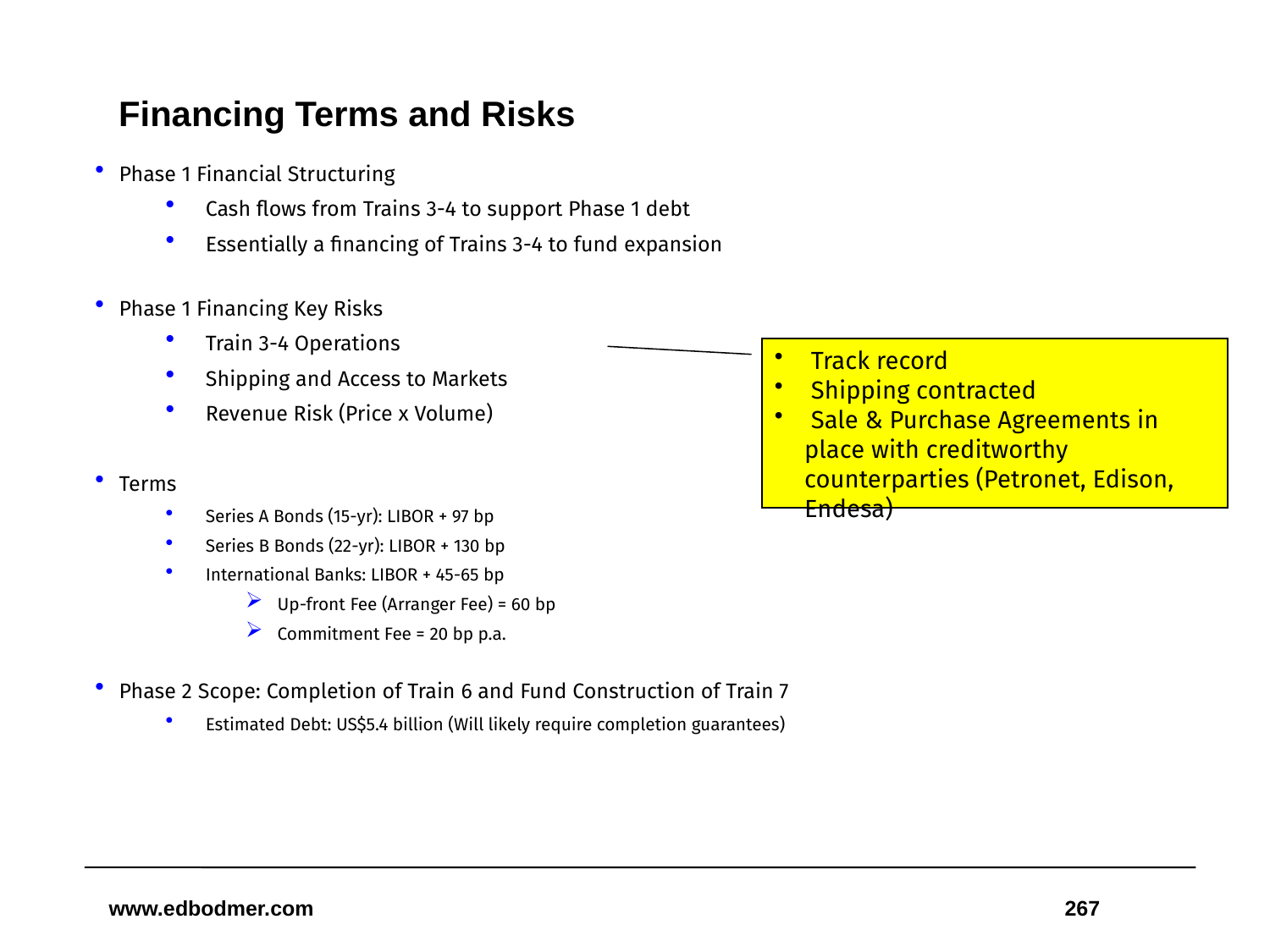

# Financing Terms and Risks
Phase 1 Financial Structuring
Cash flows from Trains 3-4 to support Phase 1 debt
Essentially a financing of Trains 3-4 to fund expansion

Phase 1 Financing Key Risks
Train 3-4 Operations
Shipping and Access to Markets
Revenue Risk (Price x Volume)

Terms
Series A Bonds (15-yr): LIBOR + 97 bp
Series B Bonds (22-yr): LIBOR + 130 bp
International Banks: LIBOR + 45-65 bp
Up-front Fee (Arranger Fee) = 60 bp
Commitment Fee = 20 bp p.a.

Phase 2 Scope: Completion of Train 6 and Fund Construction of Train 7
Estimated Debt: US$5.4 billion (Will likely require completion guarantees)

 Track record
 Shipping contracted
 Sale & Purchase Agreements in place with creditworthy counterparties (Petronet, Edison, Endesa)